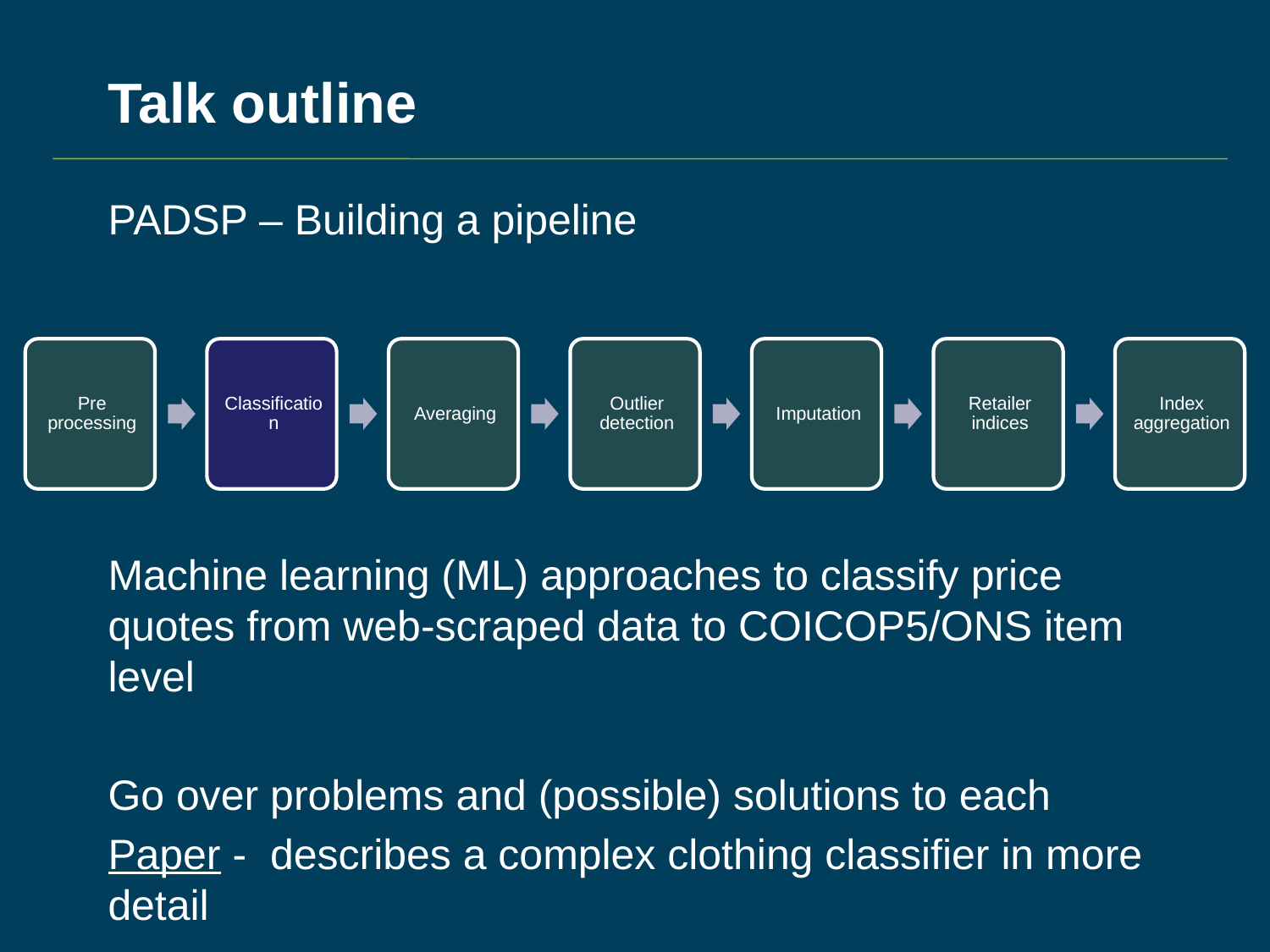

# Talk outline
Pre processing

Classification

Averaging

Outlier detection

Imputation

Retailer indices

Index aggregation
PADSP – Building a pipeline

Machine learning (ML) approaches to classify price quotes from web-scraped data to COICOP5/ONS item level

Go over problems and (possible) solutions to each
Paper -  describes a complex clothing classifier in more detail